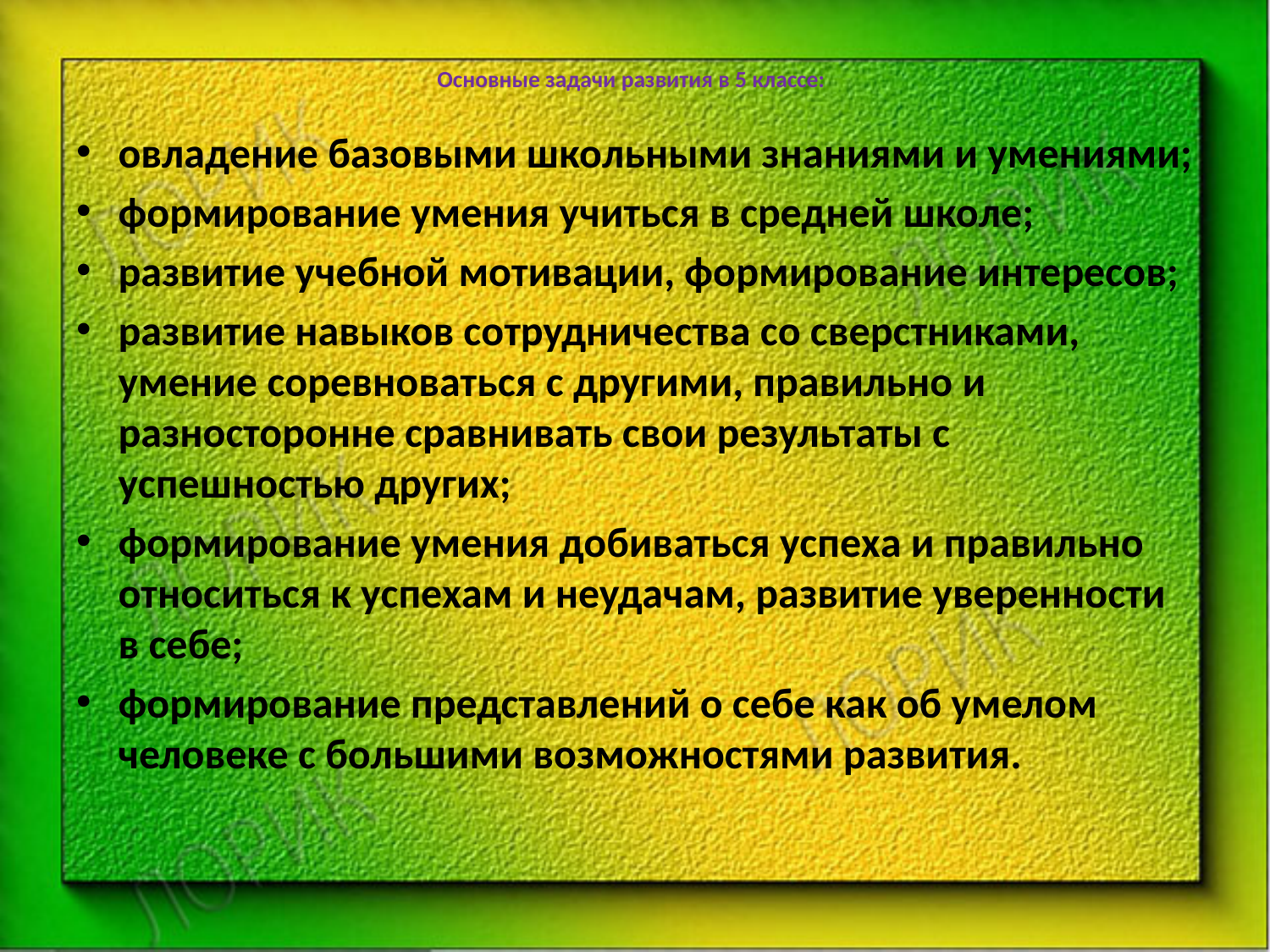

# Основные задачи развития в 5 классе:
овладение базовыми школьными знаниями и умениями;
формирование умения учиться в средней школе;
развитие учебной мотивации, формирование интересов;
развитие навыков сотрудничества со сверстниками, умение соревноваться с другими, правильно и разносторонне сравнивать свои результаты с успешностью других;
формирование умения добиваться успеха и правильно относиться к успехам и неудачам, развитие уверенности в себе;
формирование представлений о себе как об умелом человеке с большими возможностями развития.